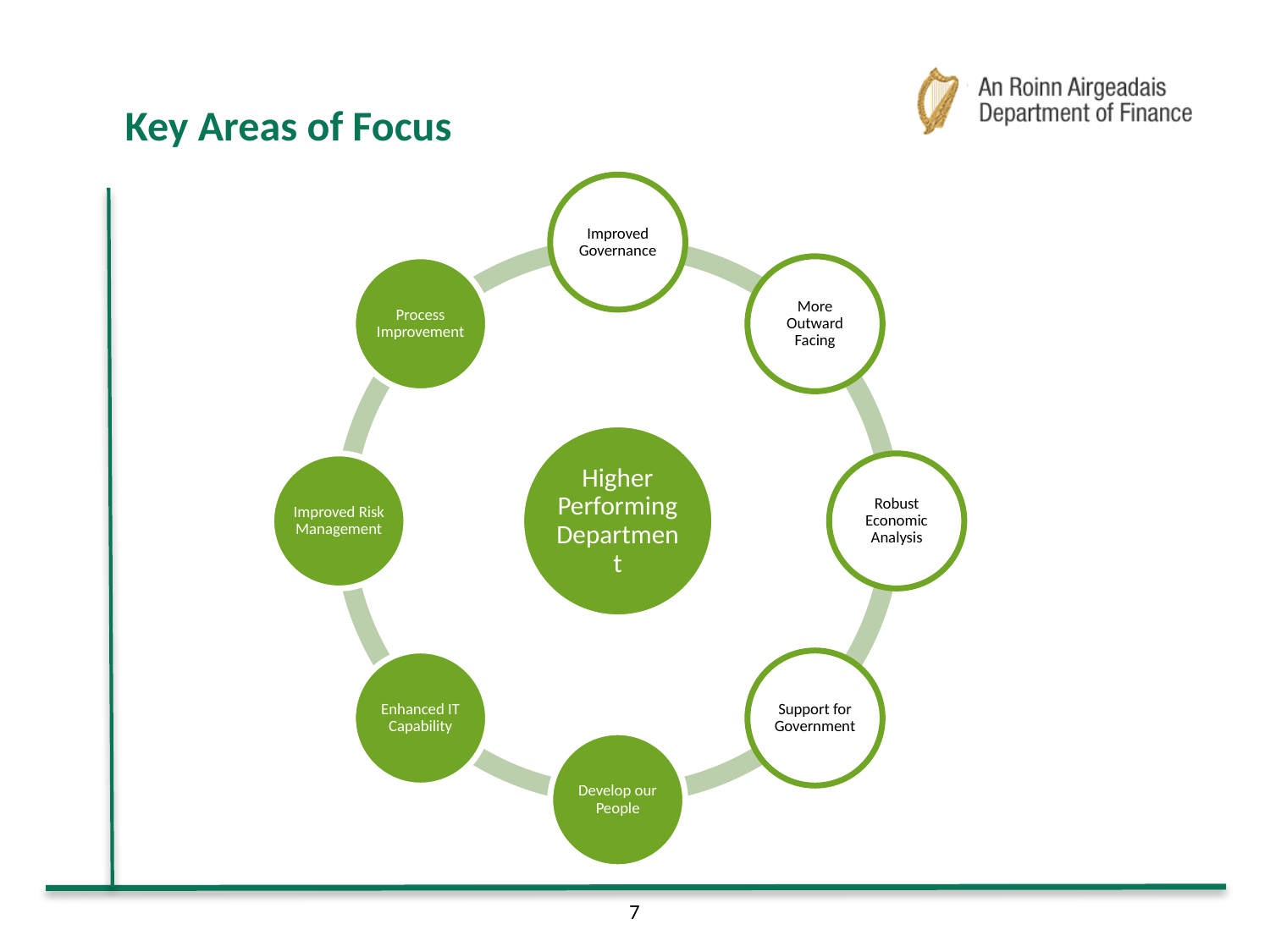

Key Areas of Focus
Higher Performing Department
Improved Governance
More Outward Facing
Robust Economic Analysis
Support for Government
Develop our People
Enhanced IT Capability
Improved Risk Management
Process Improvement
7